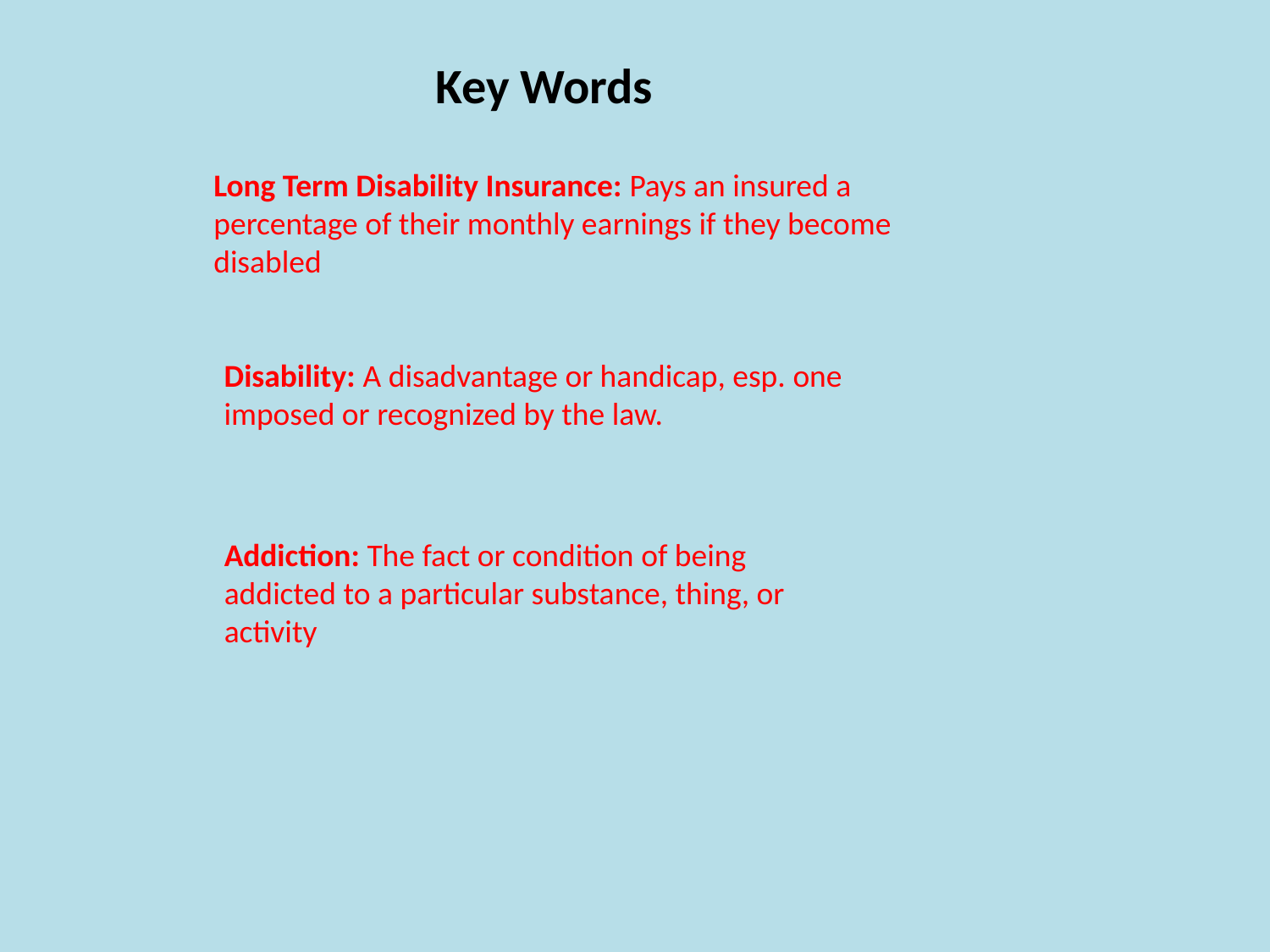

Key Words
Long Term Disability Insurance: Pays an insured a percentage of their monthly earnings if they become disabled

Disability: A disadvantage or handicap, esp. one imposed or recognized by the law.
Addiction: The fact or condition of being addicted to a particular substance, thing, or activity